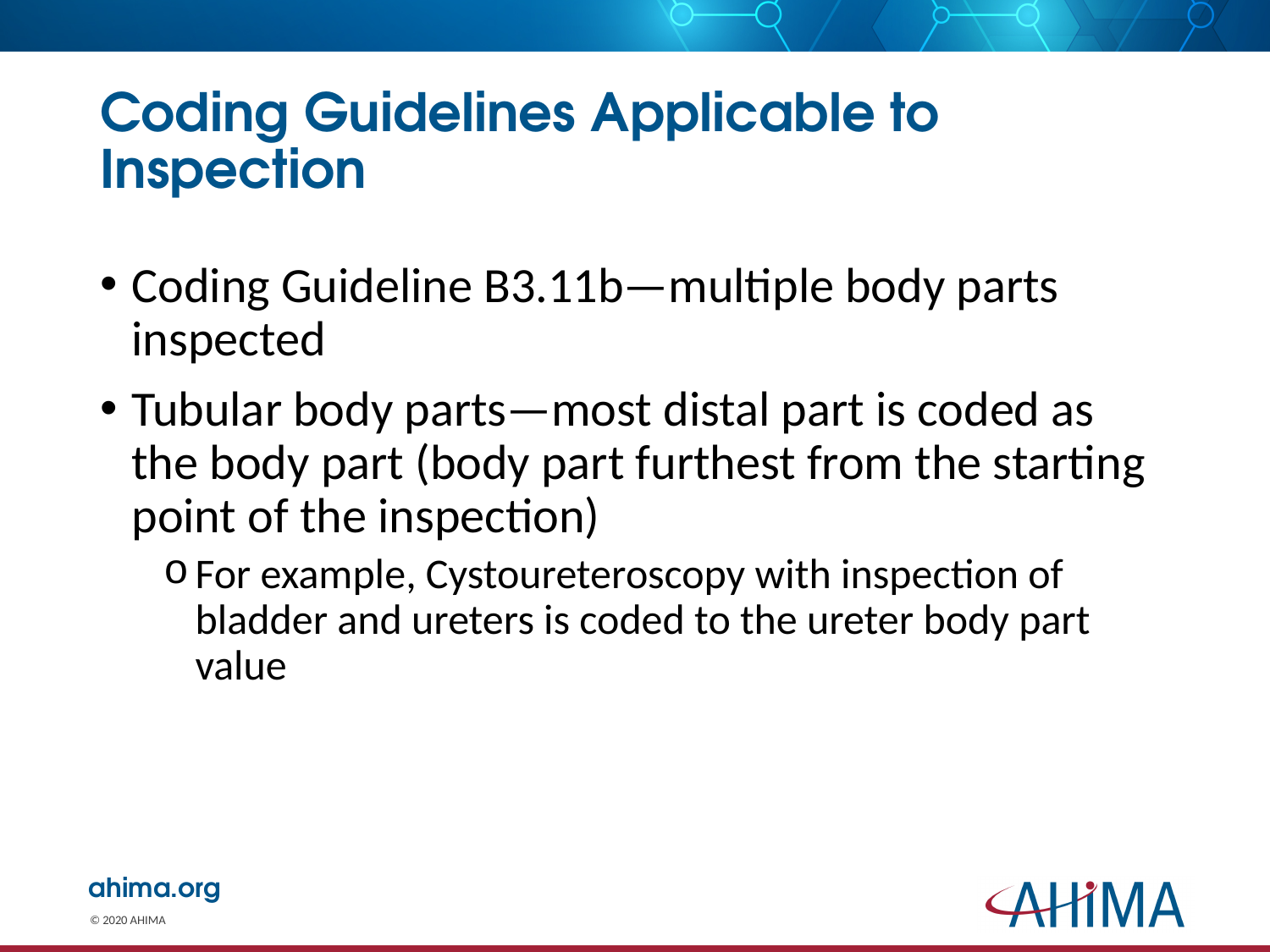

# Coding Guidelines Applicable to Inspection
Coding Guideline B3.11b—multiple body parts inspected
Tubular body parts—most distal part is coded as the body part (body part furthest from the starting point of the inspection)
For example, Cystoureteroscopy with inspection of bladder and ureters is coded to the ureter body part value